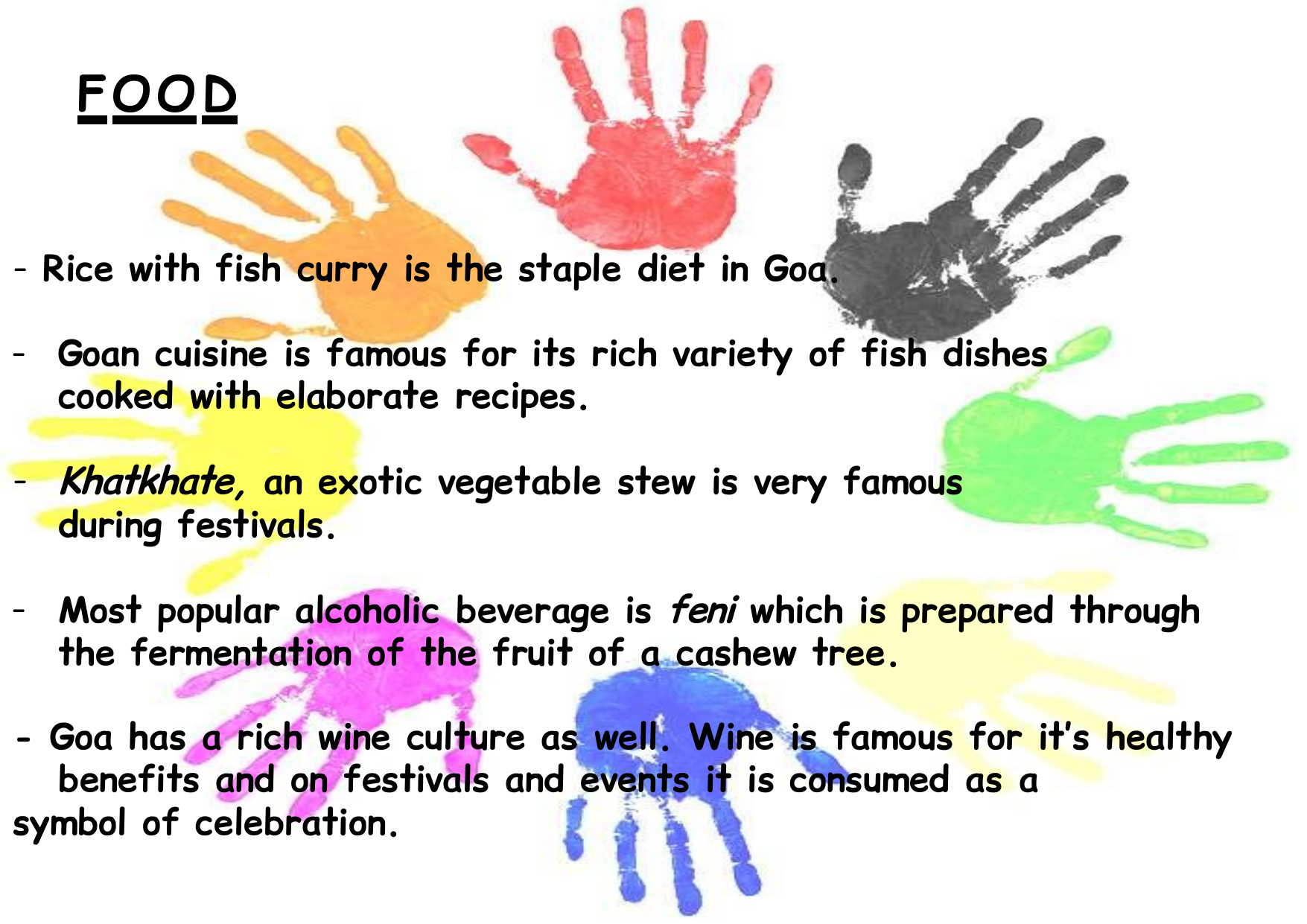

# FOOD
Rice with fish curry is the staple diet in Goa.
Goan cuisine is famous for its rich variety of fish dishes  cooked with elaborate recipes.
Khatkhate, an exotic vegetable stew is very famous during festivals.
Most popular alcoholic beverage is feni which is prepared through  the fermentation of the fruit of a cashew tree.
- Goa has a rich wine culture as well. Wine is famous for it’s healthy  benefits and on festivals and events it is consumed as a
symbol of celebration.